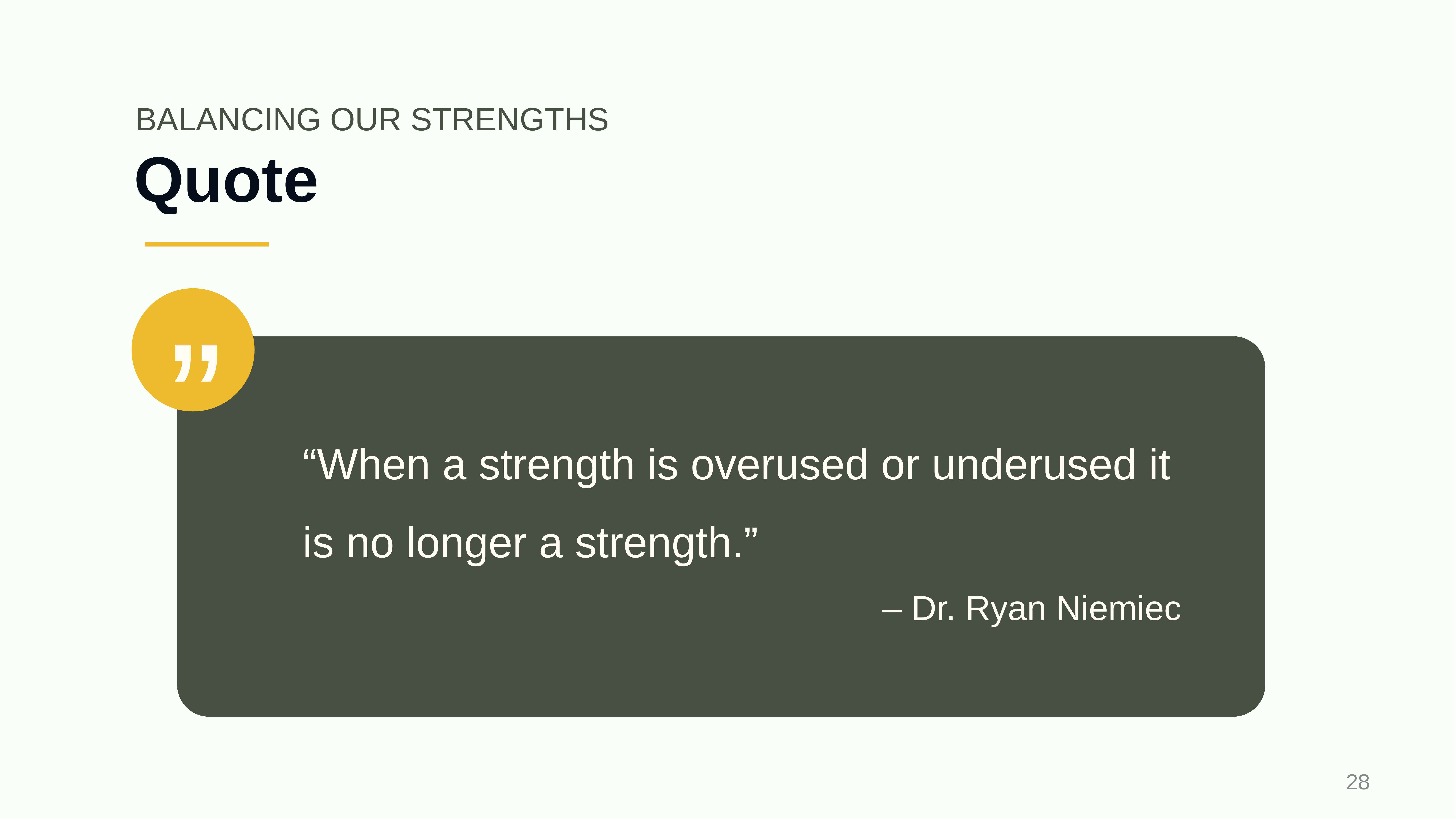

BALANCING OUR STRENGTHS
# Quote

”

“When a strength is overused or underused it is no longer a strength.”
– Dr. Ryan Niemiec
28